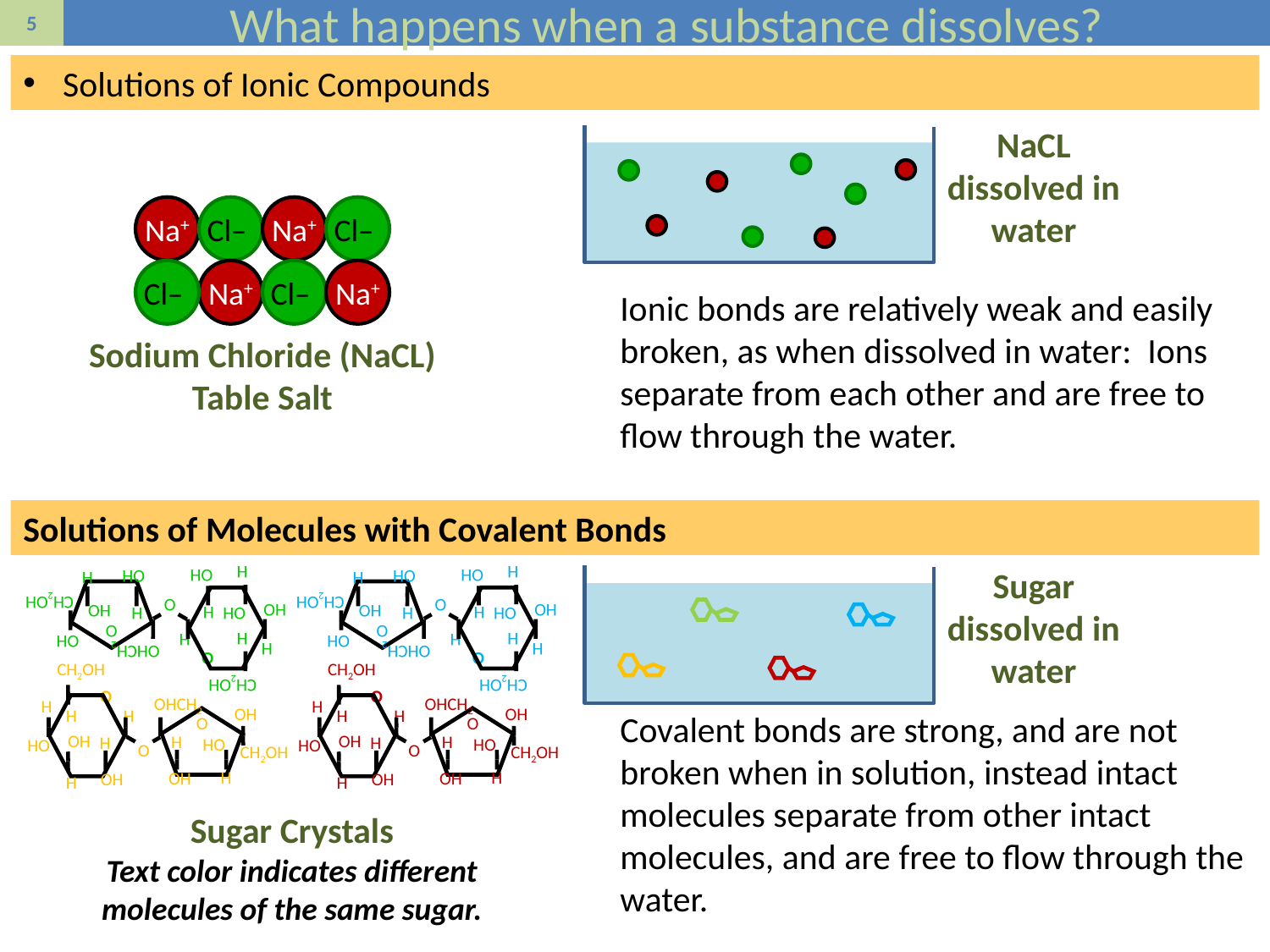

# What happens when a substance dissolves?
Solutions of Ionic Compounds
NaCL dissolved in water

Na+
Cl–
Na+
Cl–
Cl–
Na+
Cl–
Na+
Ionic bonds are relatively weak and easily broken, as when dissolved in water:  Ions separate from each other and are free to flow through the water.
Sodium Chloride (NaCL)
Table Salt
Solutions of Molecules with Covalent Bonds
CH2OH
O

OHCH2

H

OH
H
H
O

OH
H
H

HO

HO
O

CH2OH

H

OH

OH
H
CH2OH
O

OHCH2

H

OH
H
H
O

OH
H
H

HO

HO
O

CH2OH

H

OH

OH
H
CH2OH
O

OHCH2
H

OH
H
H
O

OH
H
H

HO

HO
O

CH2OH

H

OH

OH
H
CH2OH
O

OHCH2
H

OH
H
H
O

OH
H
H

HO

HO
O

CH2OH

H

OH

OH
H
Sugar dissolved in water

Covalent bonds are strong, and are not broken when in solution, instead intact molecules separate from other intact molecules, and are free to flow through the water.
Sugar Crystals
Text color indicates different molecules of the same sugar.